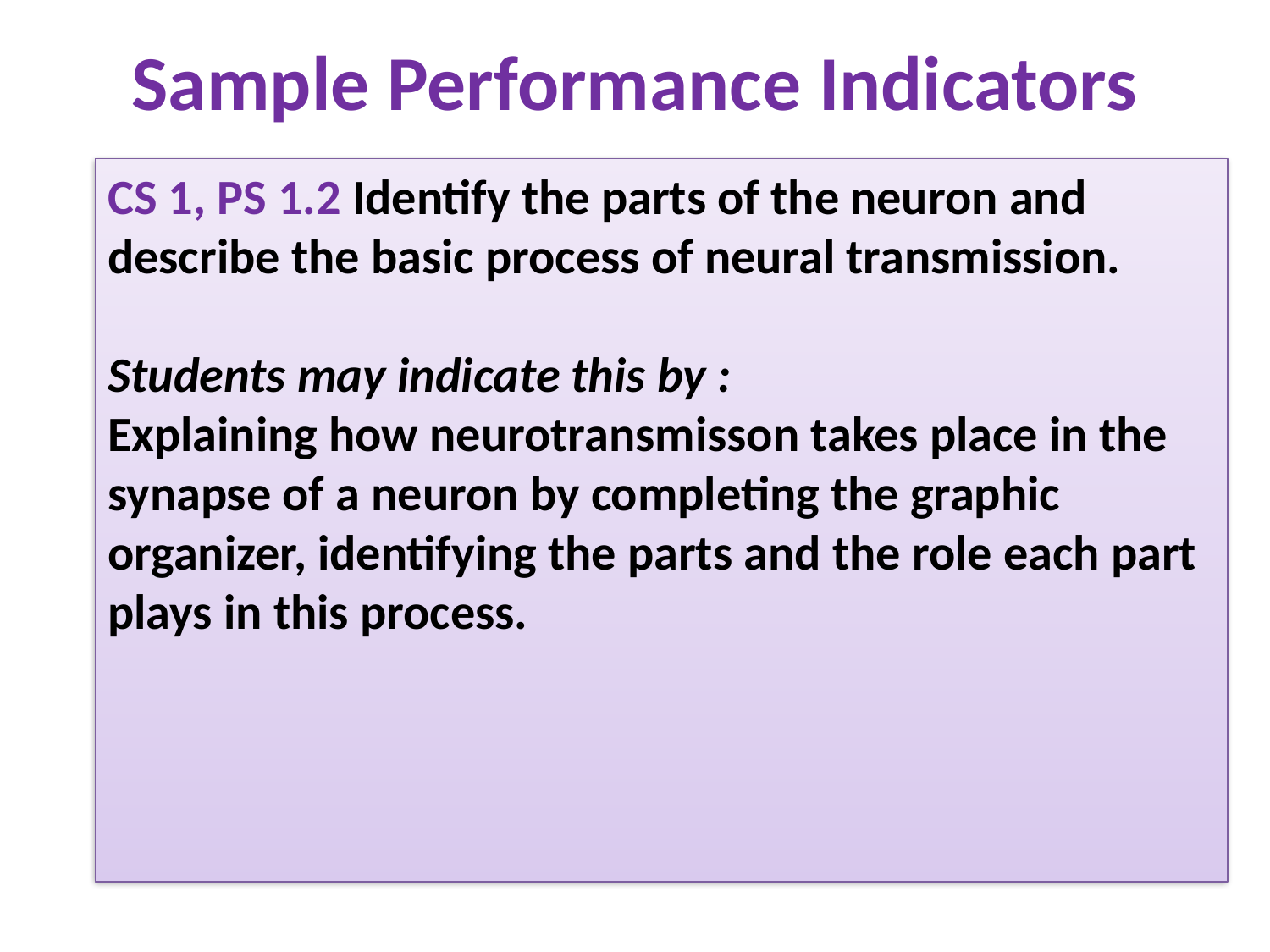

# Sample Performance Indicators
CS 1, PS 1.2 Identify the parts of the neuron and describe the basic process of neural transmission.

Students may indicate this by :
Explaining how neurotransmisson takes place in the synapse of a neuron by completing the graphic organizer, identifying the parts and the role each part plays in this process.